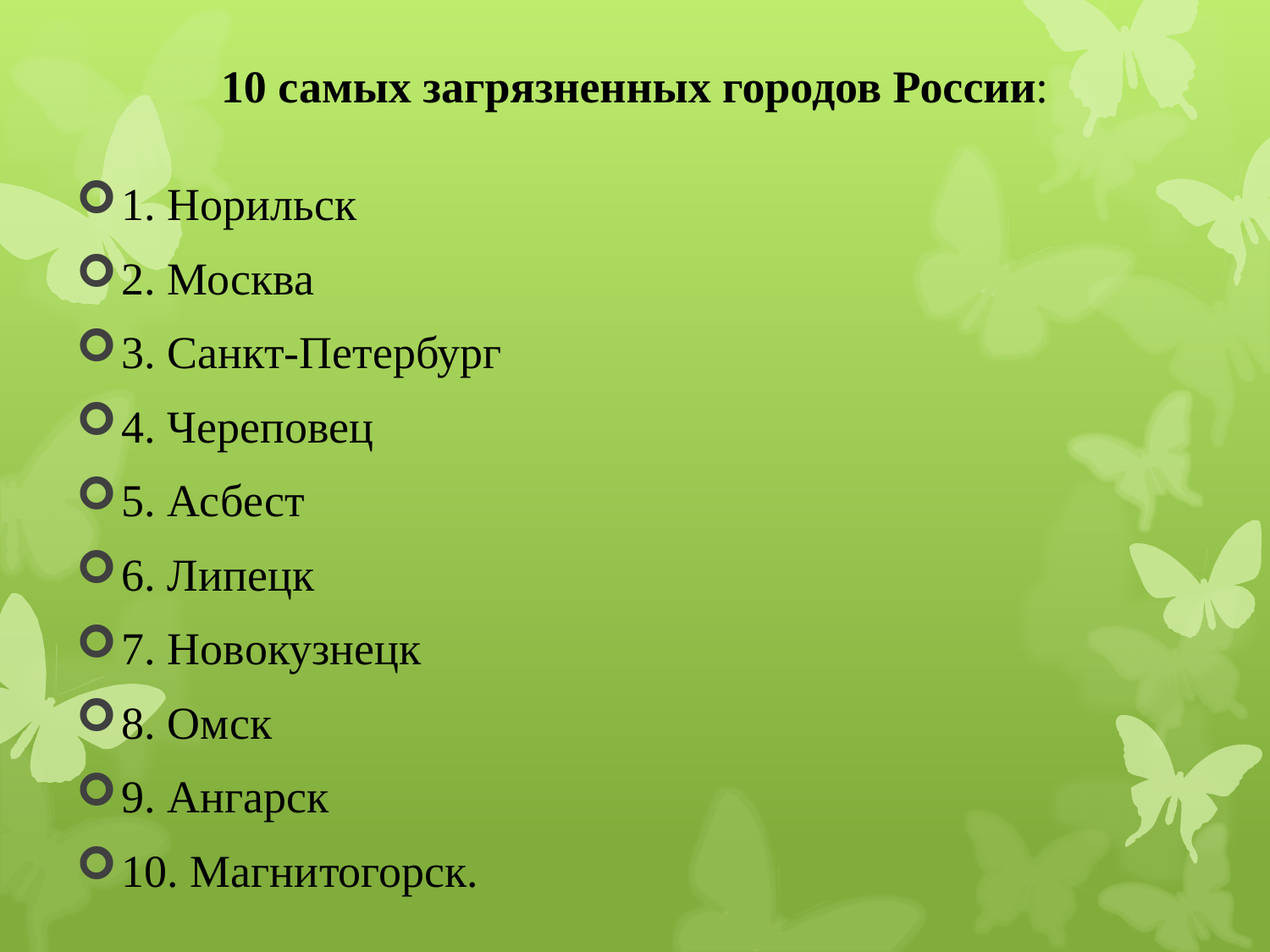

10 самых загрязненных городов России:

1. Норильск
2. Москва
3. Санкт-Петербург
4. Череповец
5. Асбест
6. Липецк
7. Новокузнецк
8. Омск
9. Ангарск
10. Магнитогорск.